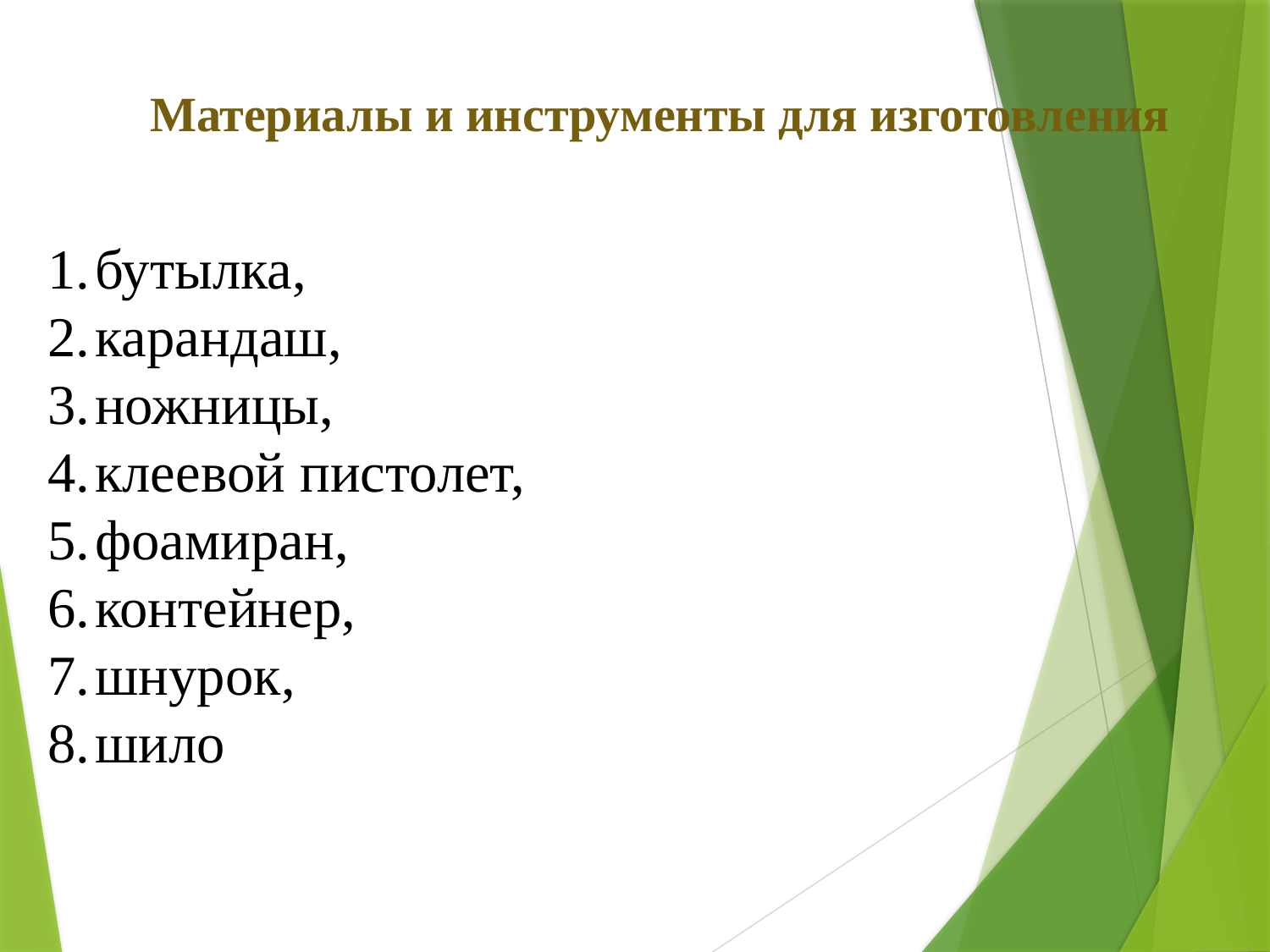

Материалы и инструменты для изготовления

бутылка,
карандаш,
ножницы,
клеевой пистолет,
фоамиран,
контейнер,
шнурок,
шило